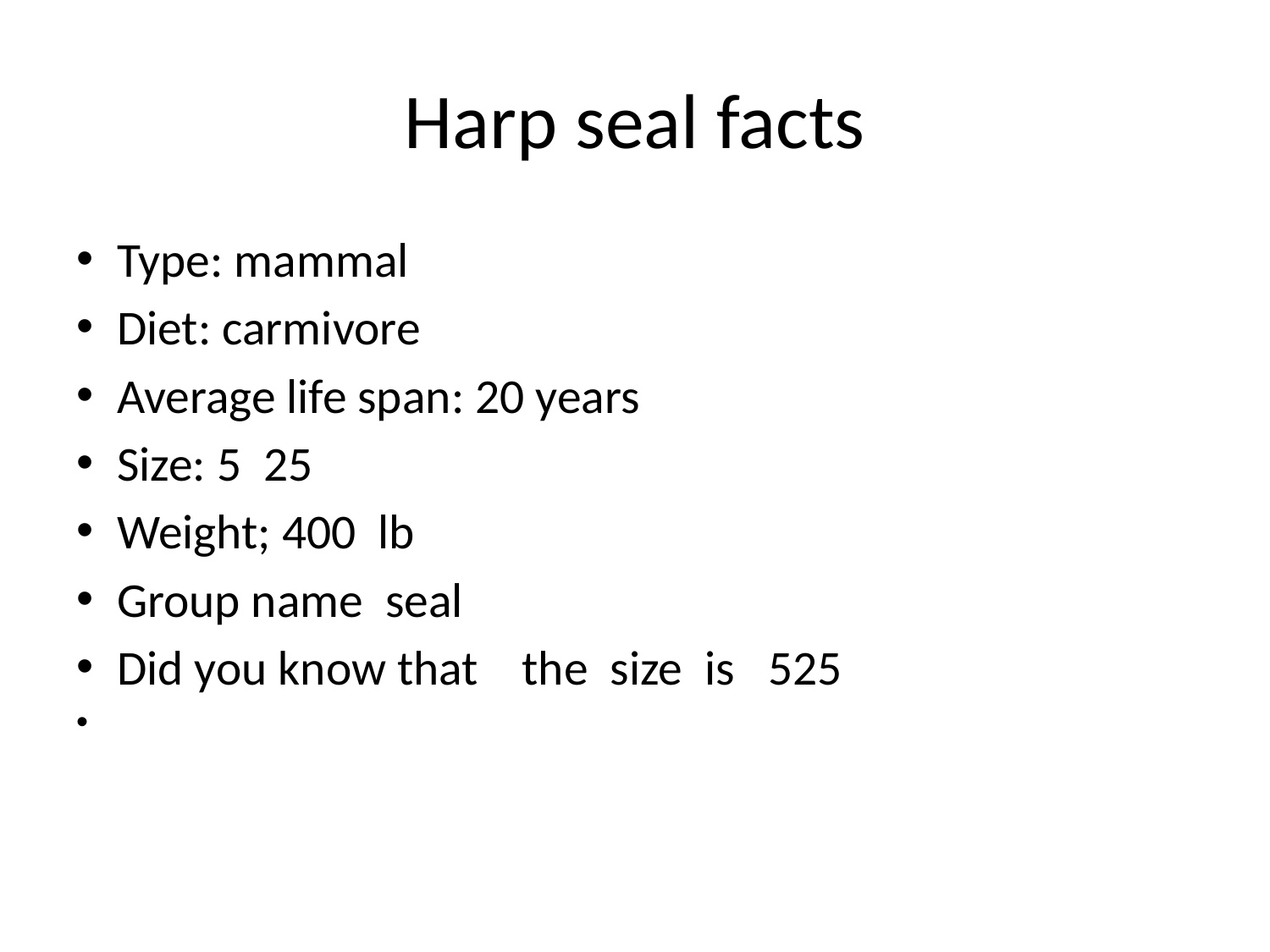

# Harp seal facts
Type: mammal
Diet: carmivore
Average life span: 20 years
Size: 5  25
Weight; 400  lb
Group name  seal
Did you know that    the  size  is   525